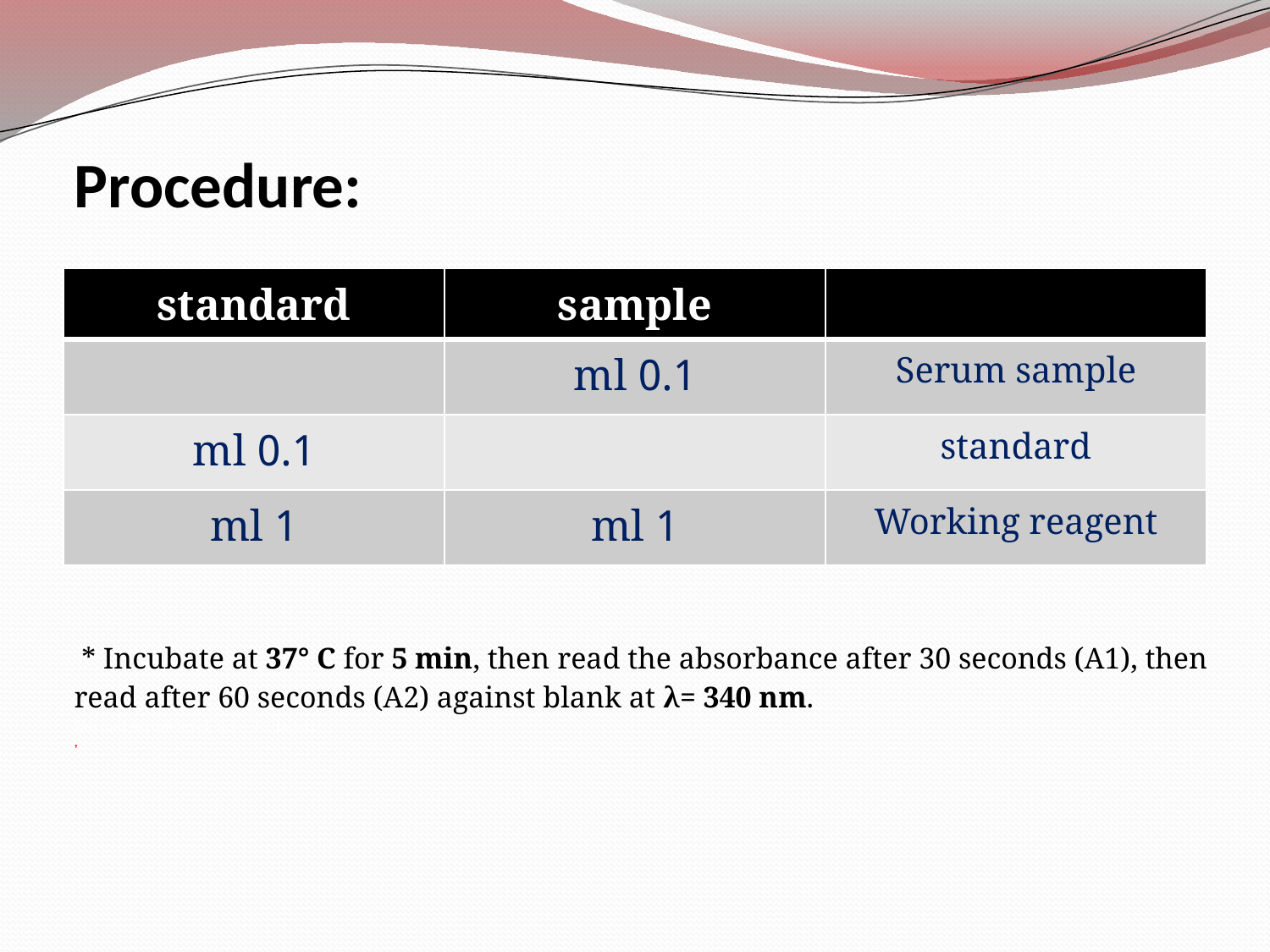

# Procedure:
| standard | sample |  |
| --- | --- | --- |
|  | 0.1 ml | Serum sample |
| 0.1 ml |  | standard |
| 1 ml | 1 ml | Working reagent |
Incubate for at 37° C for 5 min, then read the absorbance against blank at λ= 520nm.
Normal serum level: 3.5 – 7.2 mg/dl.
 * Incubate at 37° C for 5 min, then read the absorbance after 30 seconds (A1), then read after 60 seconds (A2) against blank at λ= 340 nm.
Normal serum level: 3.5 – 7.2 mg/dl.
,